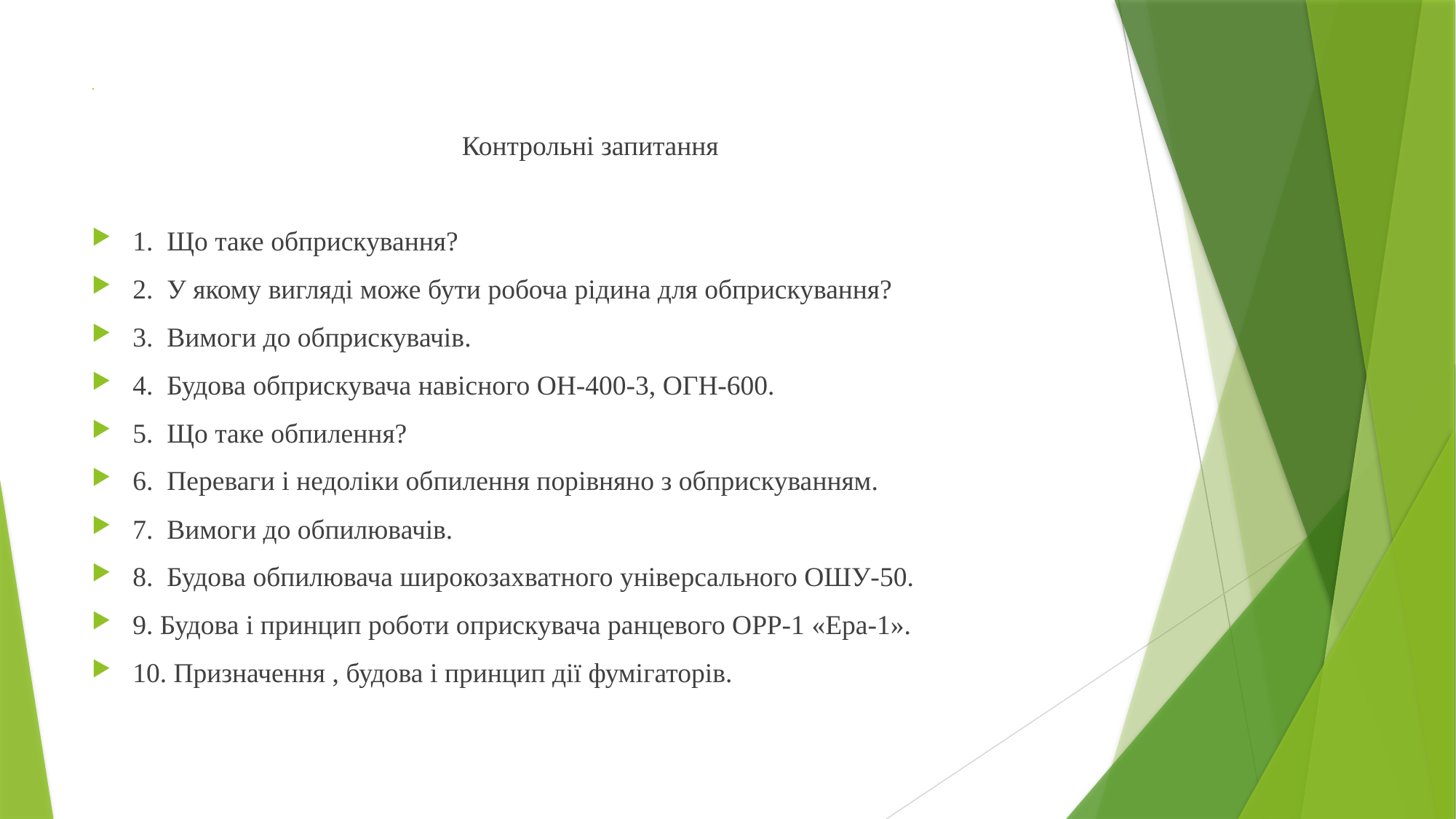

# .
Контрольні запитання

1.  Що таке обприскування?
2.  У якому вигляді може бути робоча рідина для обприскування?
3.  Вимоги до обприскувачів.
4.  Будова обприскувача навісного ОН-400-3, ОГН-600.
5.  Що таке обпилення?
6.  Переваги і недоліки обпилення порівняно з обприскуванням.
7.  Вимоги до обпилювачів.
8.  Будова обпилювача широкозахватного універсального ОШУ-50.
9. Будова і принцип роботи оприскувача ранцевого ОРР-1 «Ера-1».
10. Призначення , будова і принцип дії фумігаторів.